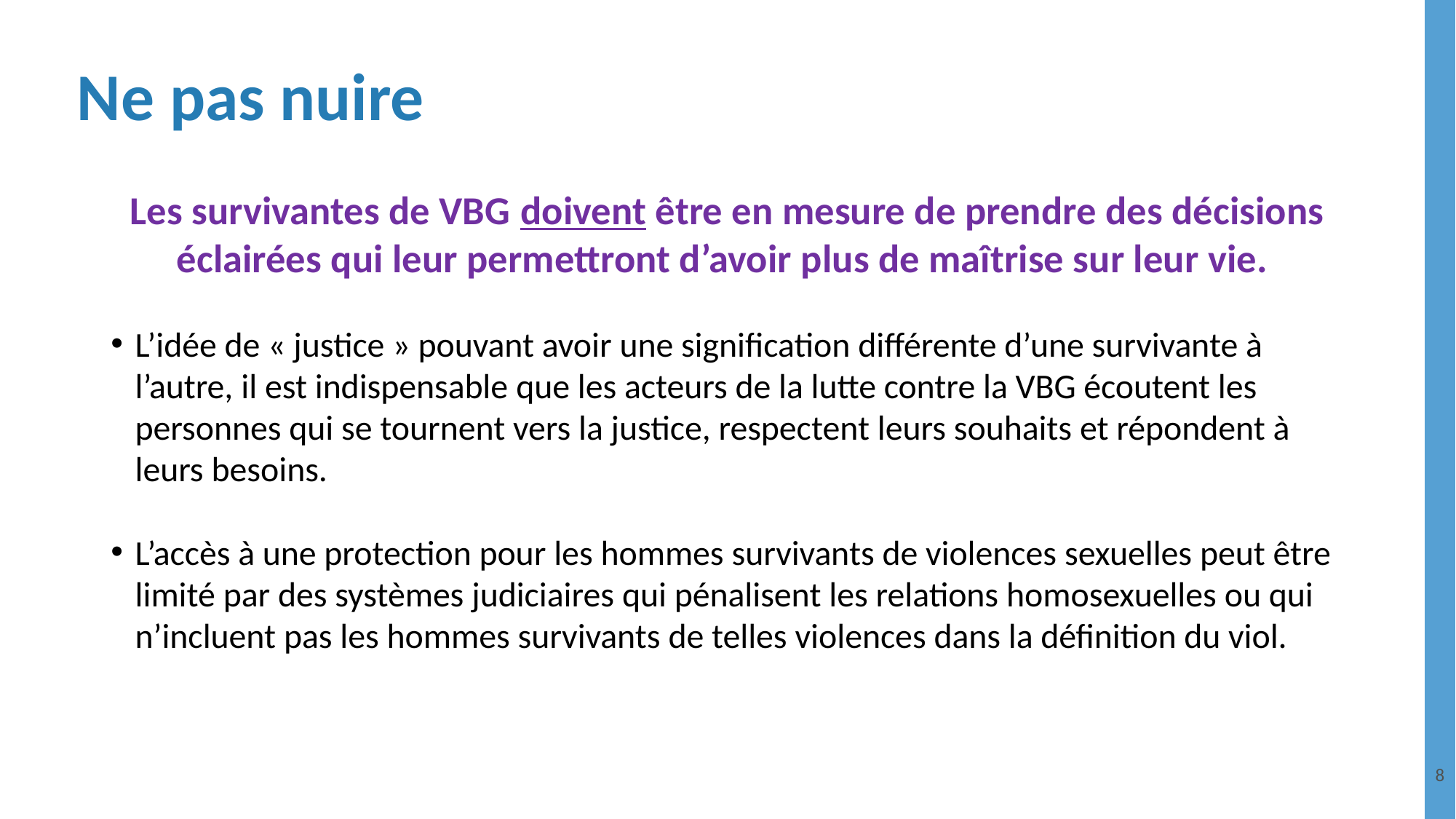

# Ne pas nuire

Les survivantes de VBG doivent être en mesure de prendre des décisions éclairées qui leur permettront d’avoir plus de maîtrise sur leur vie.

L’idée de « justice » pouvant avoir une signification différente d’une survivante à l’autre, il est indispensable que les acteurs de la lutte contre la VBG écoutent les personnes qui se tournent vers la justice, respectent leurs souhaits et répondent à leurs besoins.

L’accès à une protection pour les hommes survivants de violences sexuelles peut être limité par des systèmes judiciaires qui pénalisent les relations homosexuelles ou qui n’incluent pas les hommes survivants de telles violences dans la définition du viol.